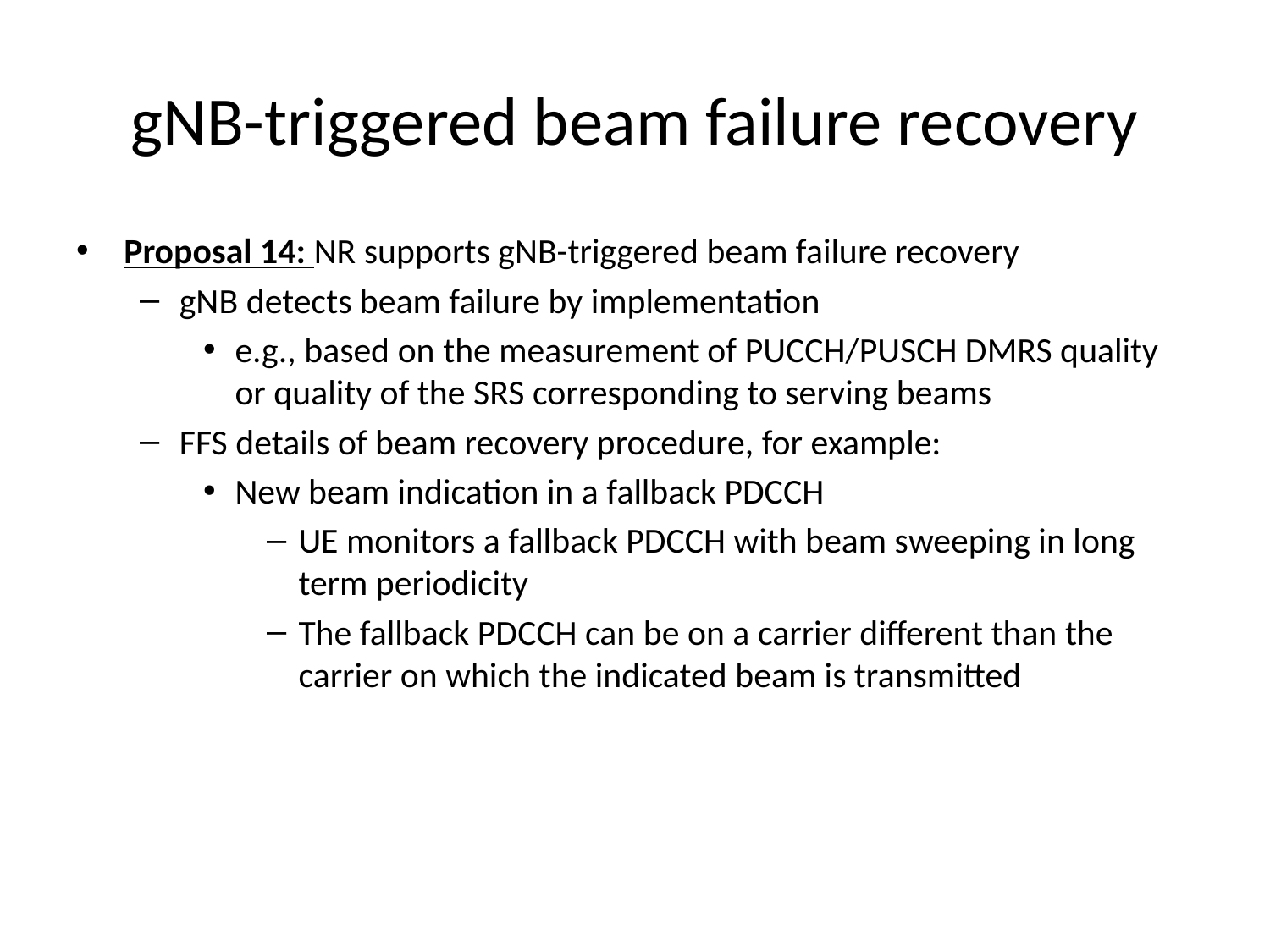

# gNB-triggered beam failure recovery
Proposal 14: NR supports gNB-triggered beam failure recovery
gNB detects beam failure by implementation
e.g., based on the measurement of PUCCH/PUSCH DMRS quality or quality of the SRS corresponding to serving beams
FFS details of beam recovery procedure, for example:
New beam indication in a fallback PDCCH
UE monitors a fallback PDCCH with beam sweeping in long term periodicity
The fallback PDCCH can be on a carrier different than the carrier on which the indicated beam is transmitted